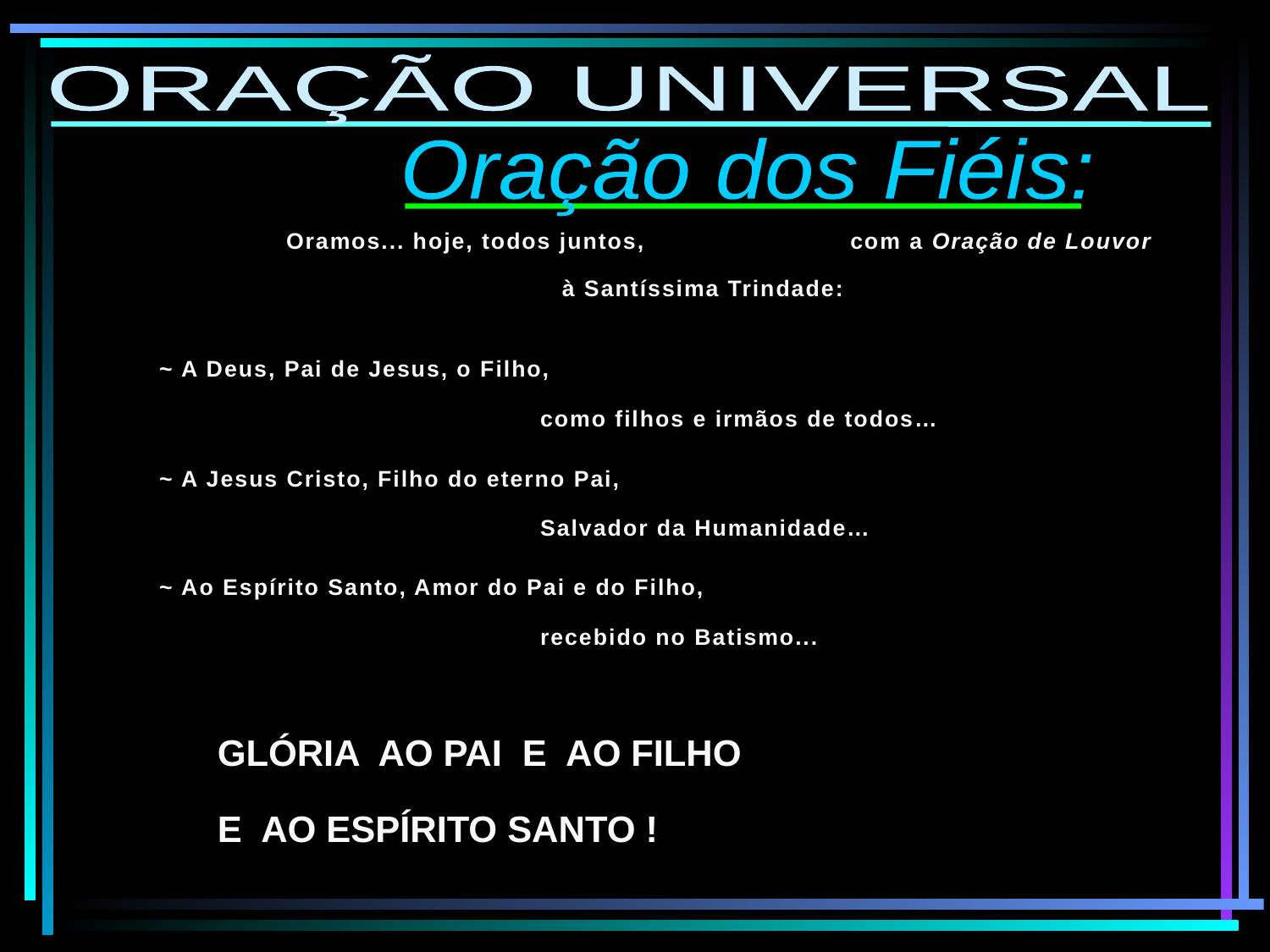

ORAÇÃO UNIVERSAL

Oração dos Fiéis:

Oramos... hoje, todos juntos,                          com a Oração de Louvor                                    à Santíssima Trindade:
~ A Deus, Pai de Jesus, o Filho,
			como filhos e irmãos de todos…
~ A Jesus Cristo, Filho do eterno Pai,
			Salvador da Humanidade…
~ Ao Espírito Santo, Amor do Pai e do Filho,
			recebido no Batismo...
Glória  ao pai  e  ao filho
e  ao espírito santo !